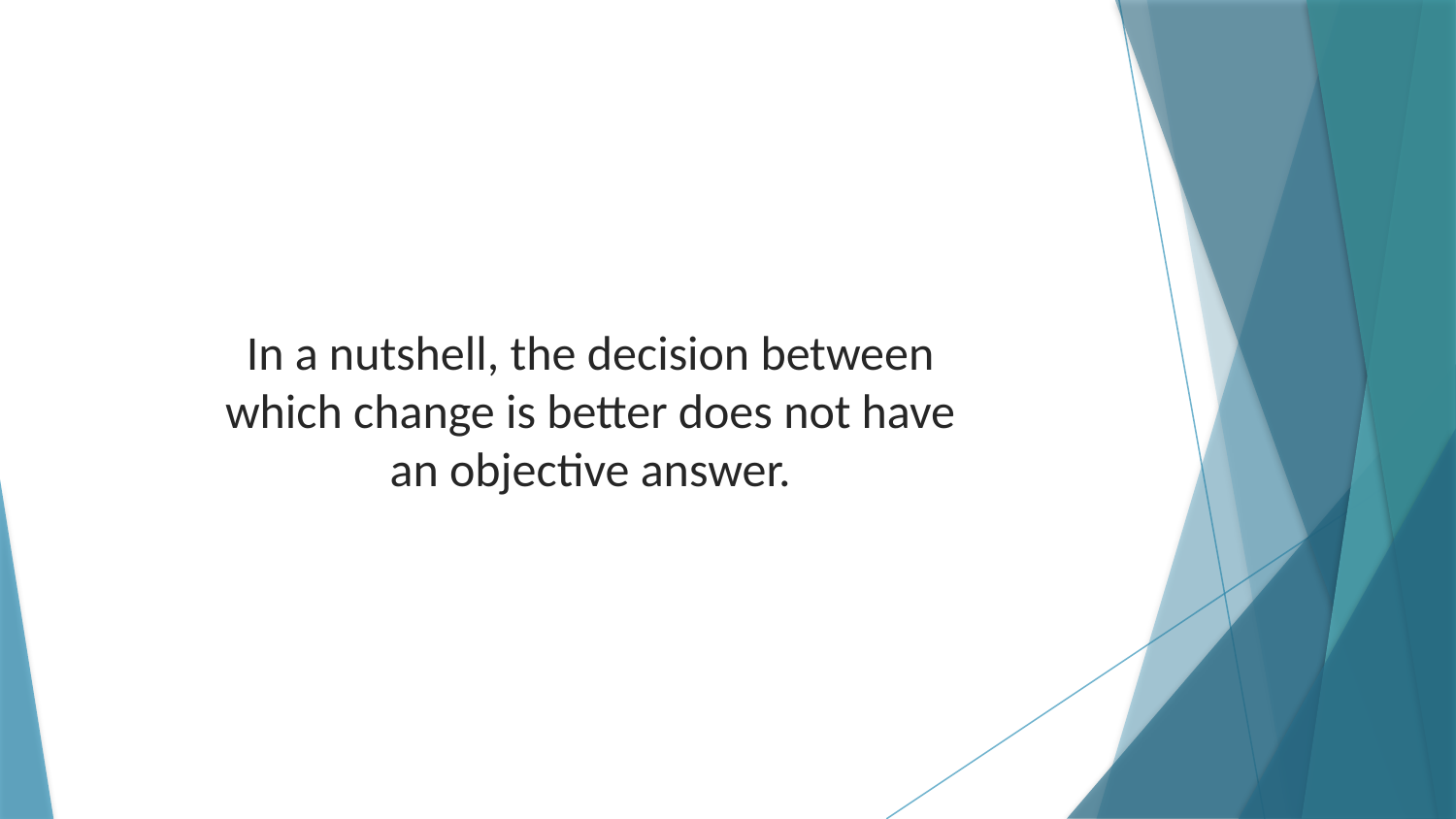

In a nutshell, the decision between which change is better does not have an objective answer.